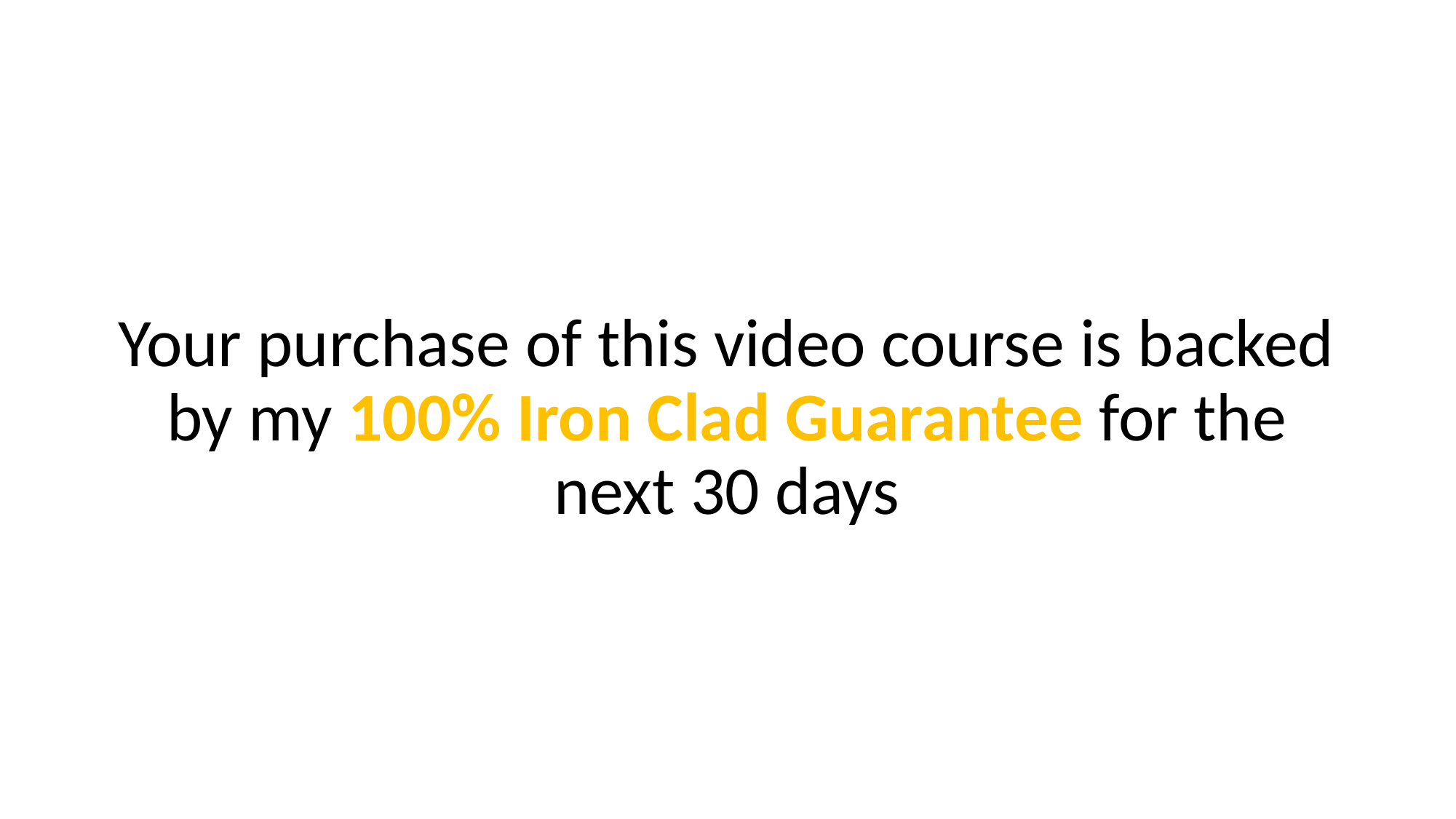

Your purchase of this video course is backed by my 100% Iron Clad Guarantee for the next 30 days